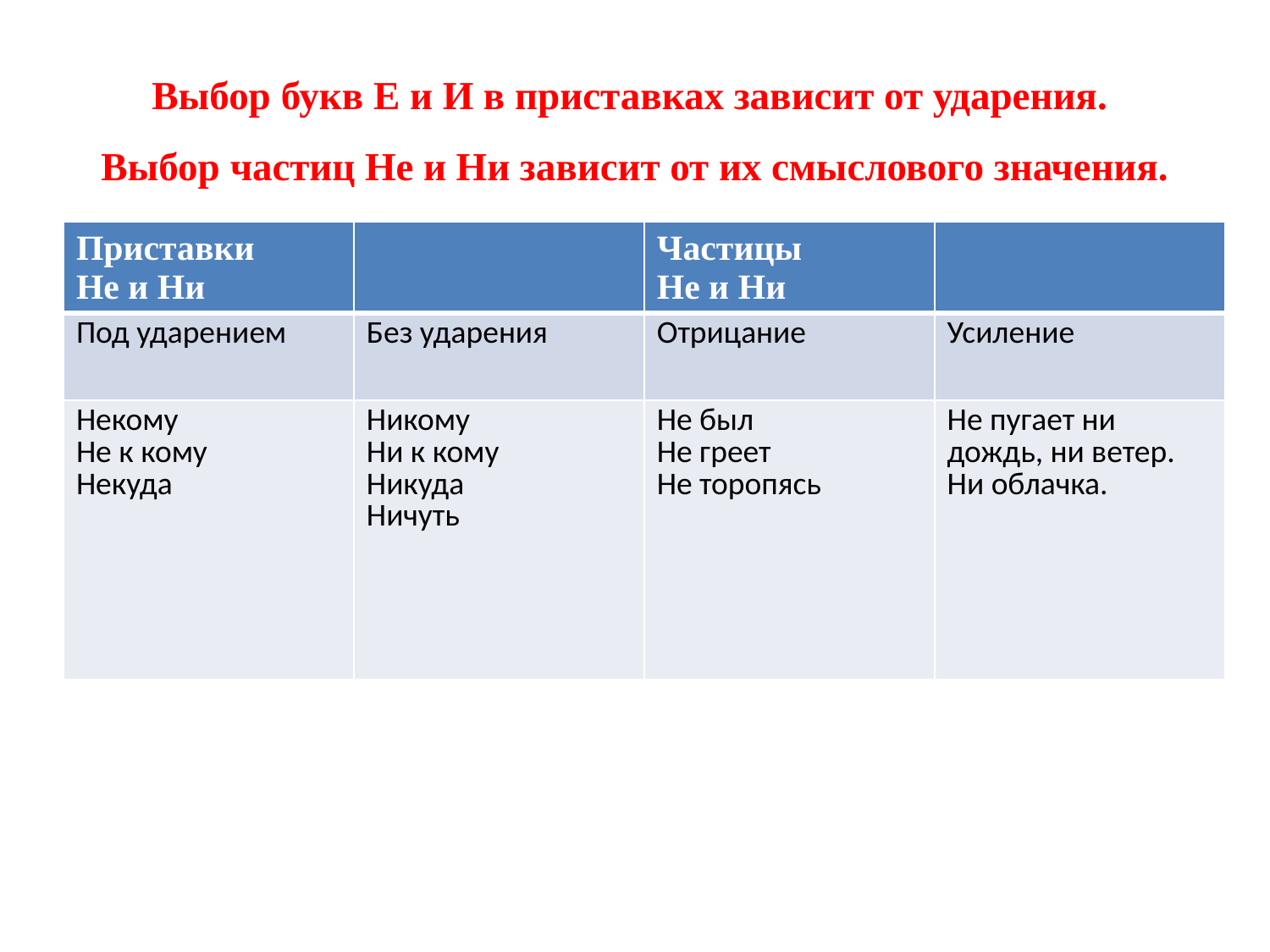

# Выбор букв Е и И в приставках зависит от ударения. Выбор частиц Не и Ни зависит от их смыслового значения.
| Приставки Не и Ни |  | Частицы Не и Ни |  |
| --- | --- | --- | --- |
| Под ударением | Без ударения | Отрицание | Усиление |
| Некому Не к кому Некуда | Никому Ни к кому Никуда Ничуть | Не был Не греет Не торопясь | Не пугает ни дождь, ни ветер. Ни облачка. |